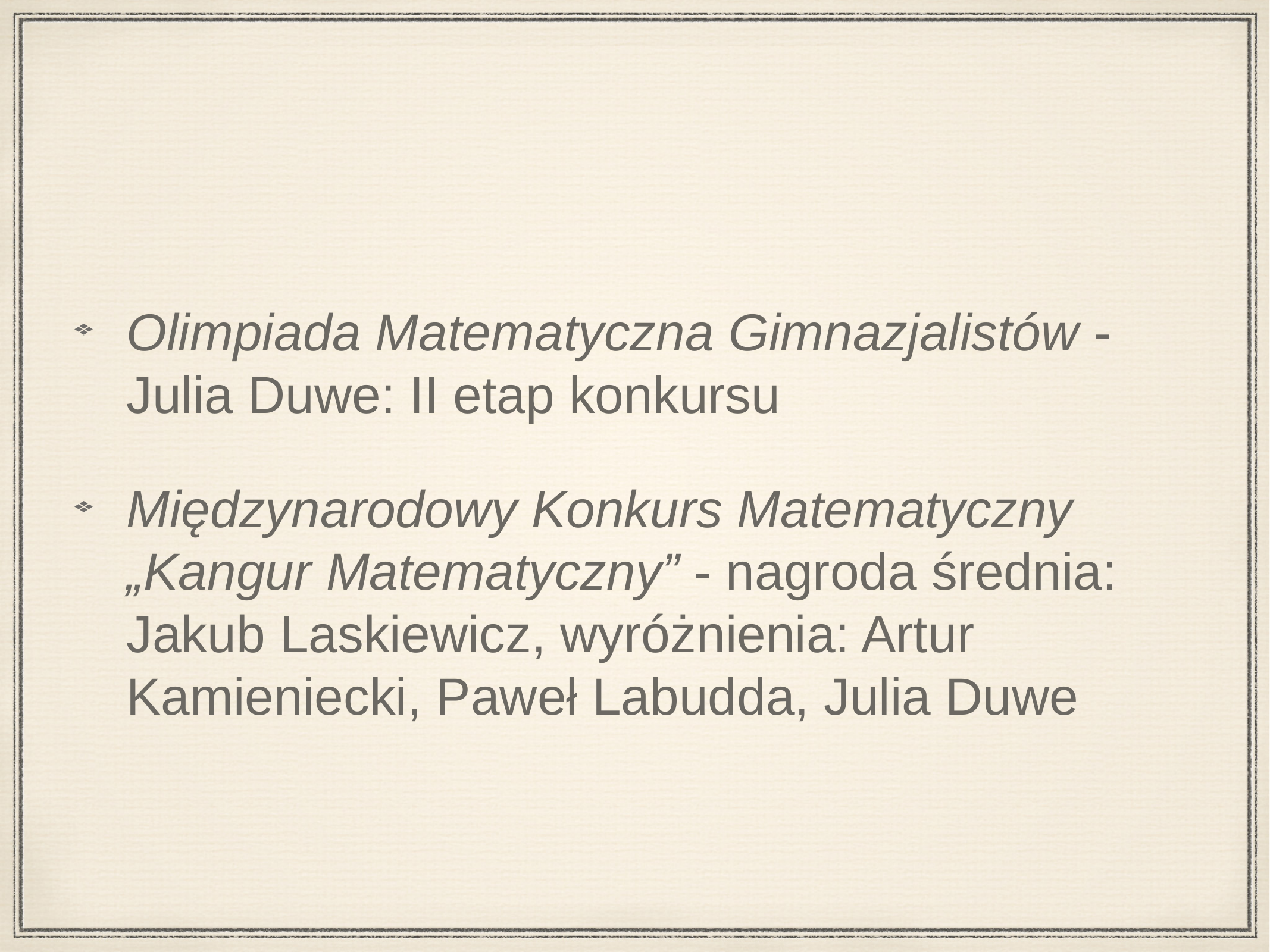

#
Olimpiada Matematyczna Gimnazjalistów -  Julia Duwe: II etap konkursu
Międzynarodowy Konkurs Matematyczny „Kangur Matematyczny” - nagroda średnia: Jakub Laskiewicz, wyróżnienia: Artur Kamieniecki, Paweł Labudda, Julia Duwe